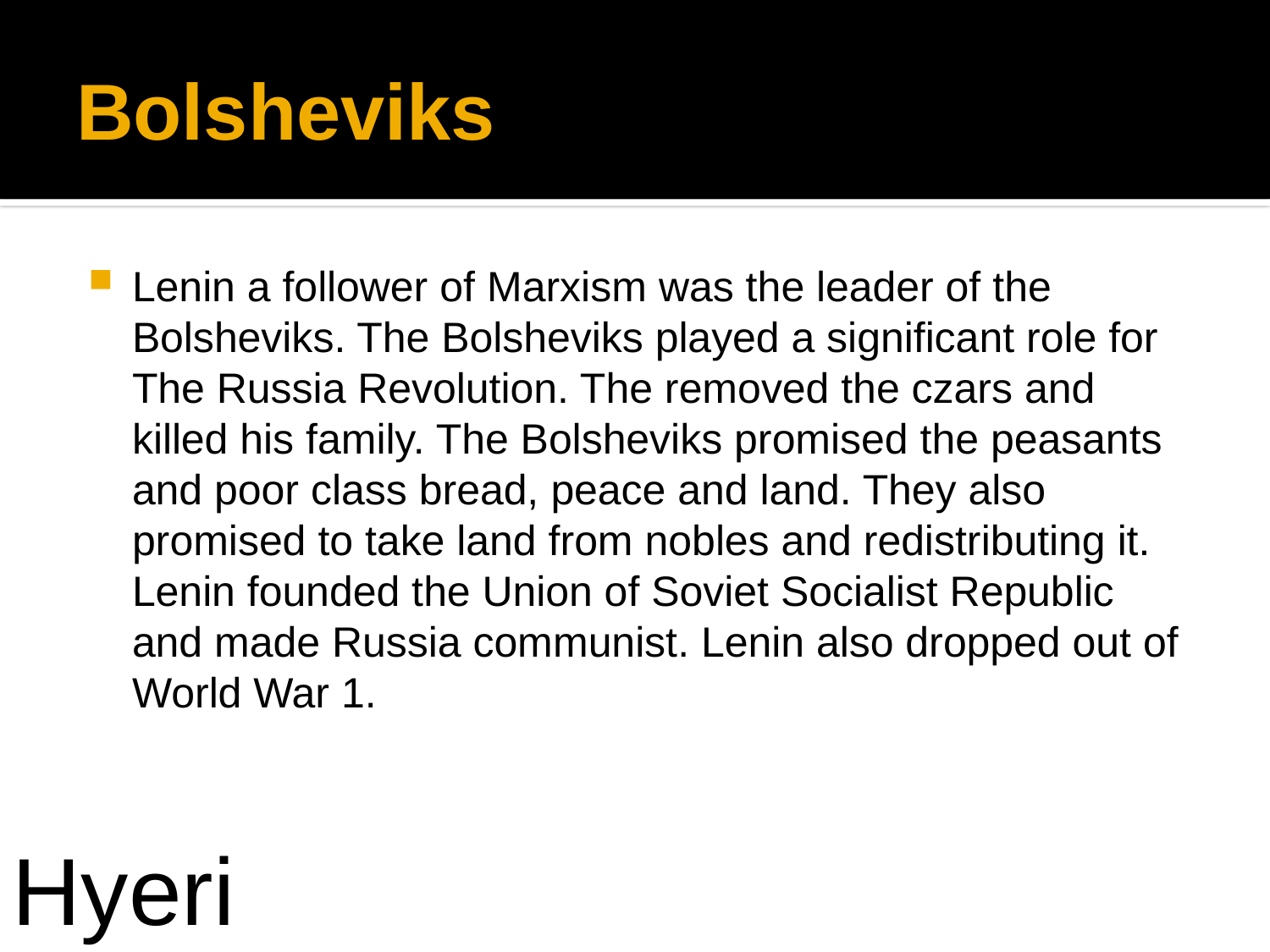

# Bolsheviks
Lenin a follower of Marxism was the leader of the Bolsheviks. The Bolsheviks played a significant role for  The Russia Revolution. The removed the czars and killed his family. The Bolsheviks promised the peasants and poor class bread, peace and land. They also promised to take land from nobles and redistributing it. Lenin founded the Union of Soviet Socialist Republic and made Russia communist. Lenin also dropped out of World War 1.
Hyeri